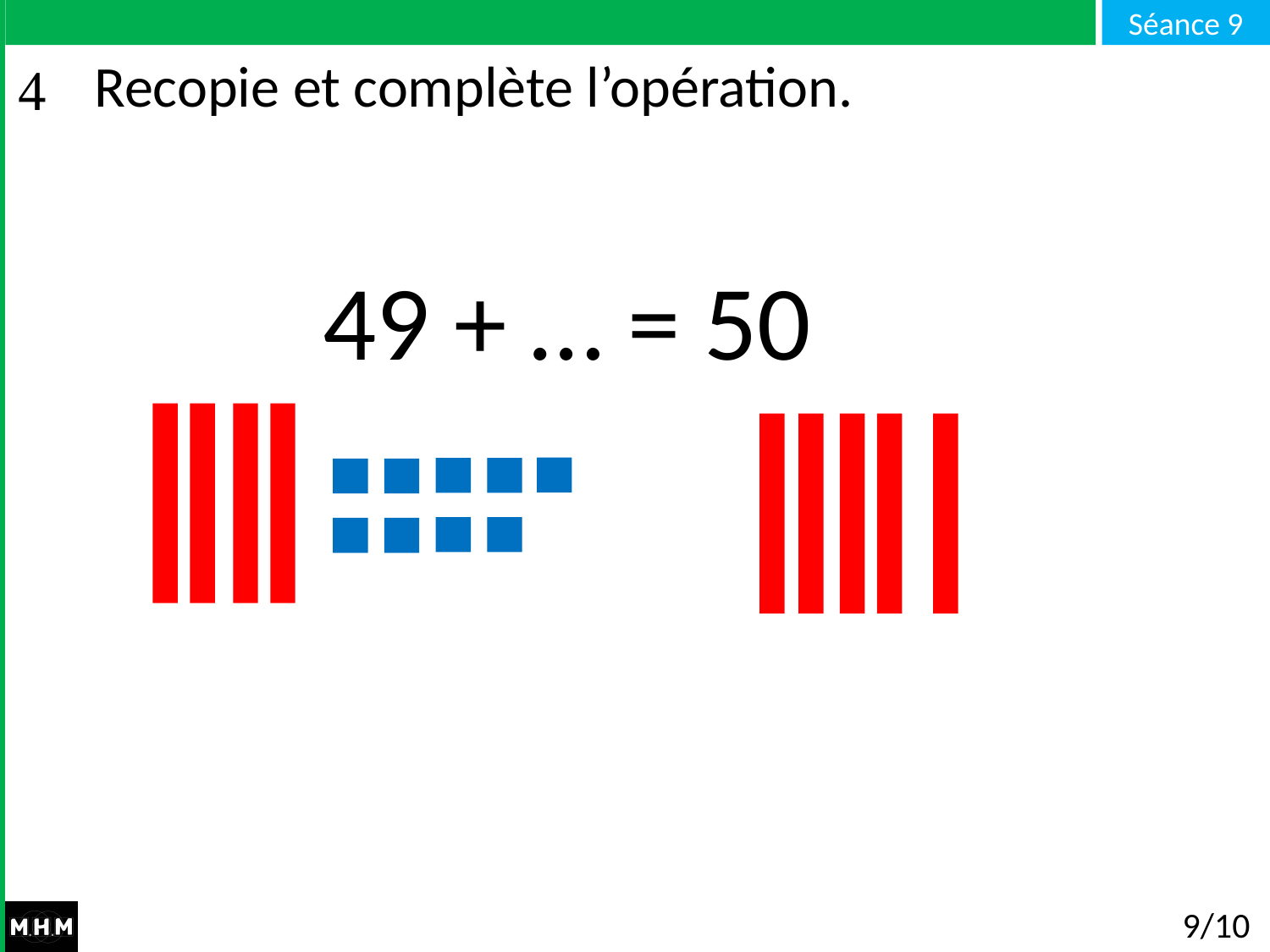

# Recopie et complète l’opération.
49 + … = 50

9/10